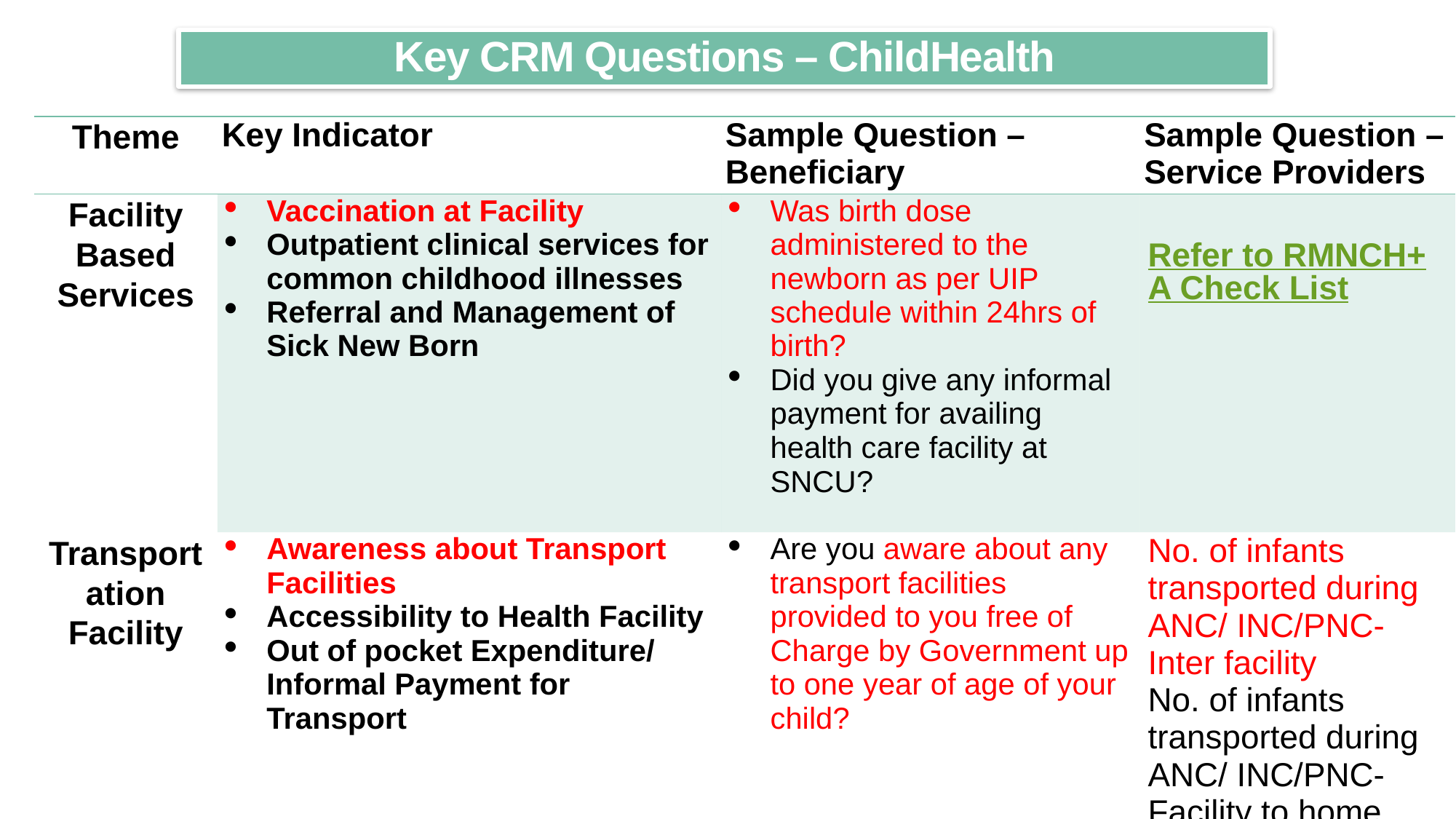

Key CRM Questions – ChildHealth
| Theme | Key Indicator | Sample Question –Beneficiary | Sample Question –Service Providers |
| --- | --- | --- | --- |
| Facility Based Services | Vaccination at Facility Outpatient clinical services for common childhood illnesses Referral and Management of Sick New Born | Was birth dose administered to the newborn as per UIP schedule within 24hrs of birth? Did you give any informal payment for availing health care facility at SNCU? | Refer to RMNCH+A Check List |
| Transportation Facility | Awareness about Transport Facilities Accessibility to Health Facility Out of pocket Expenditure/ Informal Payment for Transport | Are you aware about any transport facilities provided to you free of Charge by Government up to one year of age of your child? | No. of infants transported during ANC/ INC/PNC- Inter facility No. of infants transported during ANC/ INC/PNC- Facility to home |